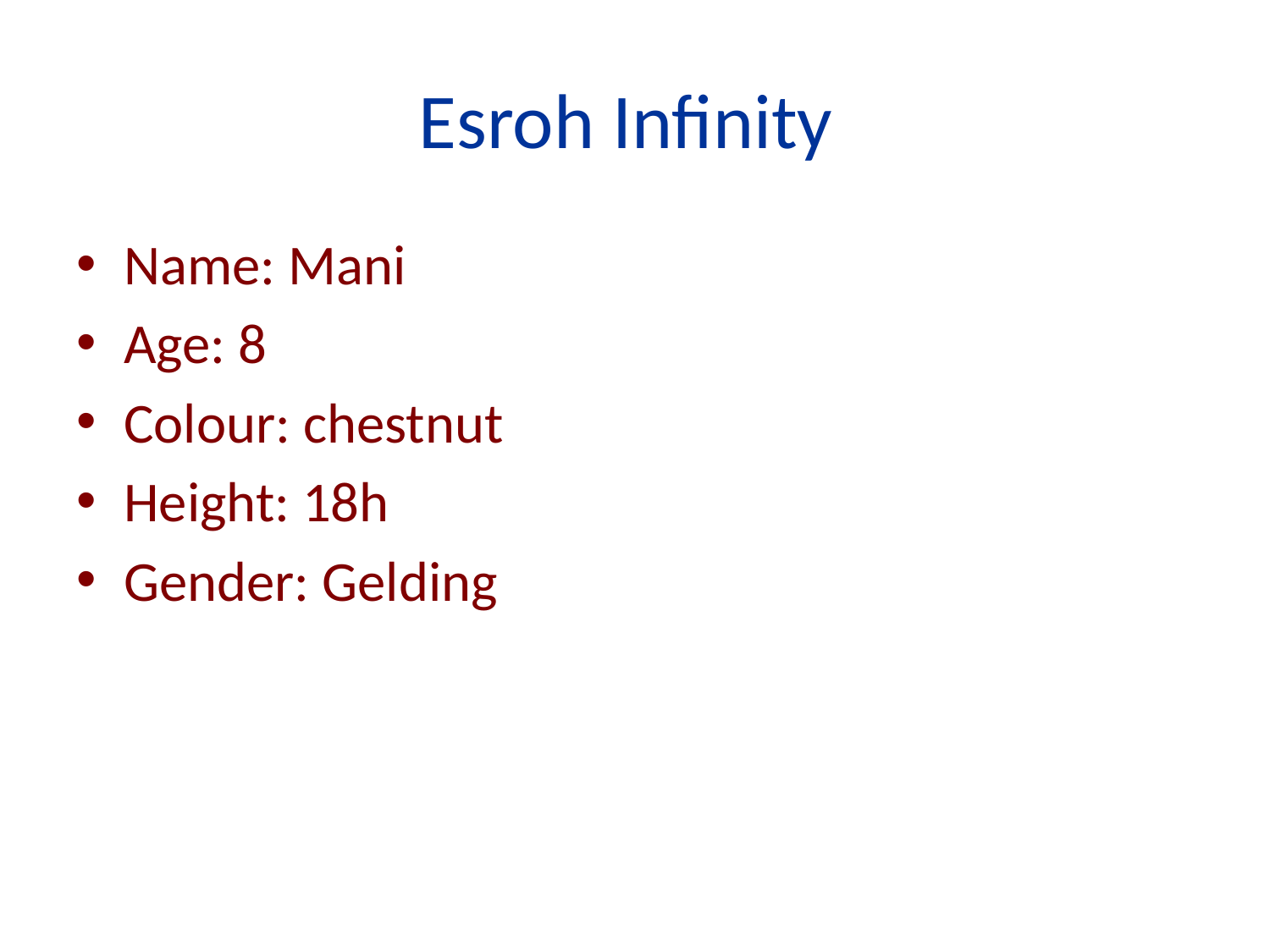

# Esroh Infinity
Name: Mani
Age: 8
Colour: chestnut
Height: 18h
Gender: Gelding